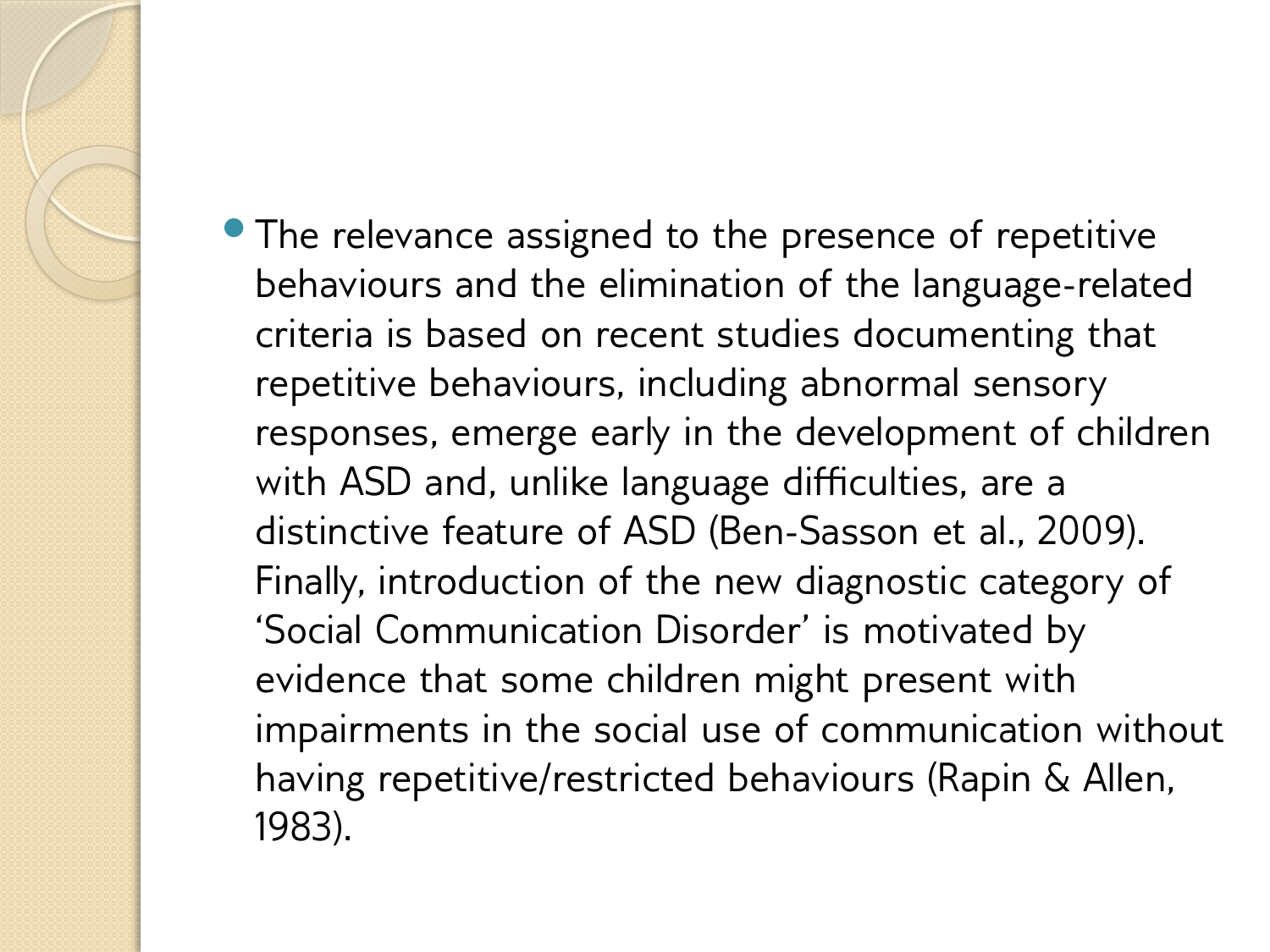

#
The relevance assigned to the presence of repetitive behaviours and the elimination of the language-related criteria is based on recent studies documenting that repetitive behaviours, including abnormal sensory responses, emerge early in the development of children with ASD and, unlike language difficulties, are a distinctive feature of ASD (Ben-Sasson et al., 2009). Finally, introduction of the new diagnostic category of ‘Social Communication Disorder’ is motivated by evidence that some children might present with impairments in the social use of communication without having repetitive/restricted behaviours (Rapin & Allen, 1983).